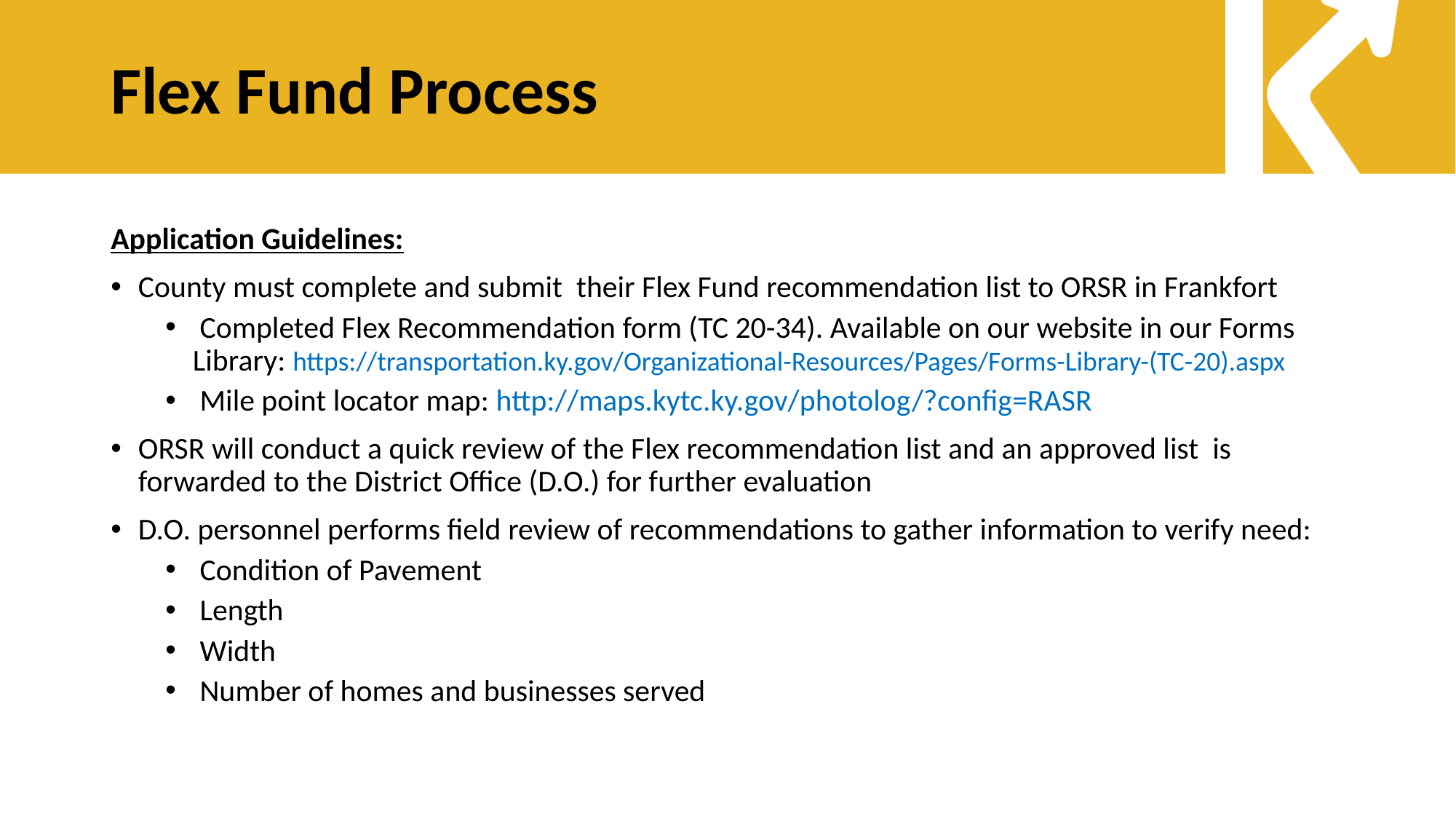

# Flex Fund Process
Application Guidelines:
County must complete and submit  their Flex Fund recommendation list to ORSR in Frankfort
 Completed Flex Recommendation form (TC 20-34). Available on our website in our Forms Library: https://transportation.ky.gov/Organizational-Resources/Pages/Forms-Library-(TC-20).aspx
 Mile point locator map: http://maps.kytc.ky.gov/photolog/?config=RASR
ORSR will conduct a quick review of the Flex recommendation list and an approved list  is forwarded to the District Office (D.O.) for further evaluation
D.O. personnel performs field review of recommendations to gather information to verify need:
 Condition of Pavement
 Length
 Width
 Number of homes and businesses served